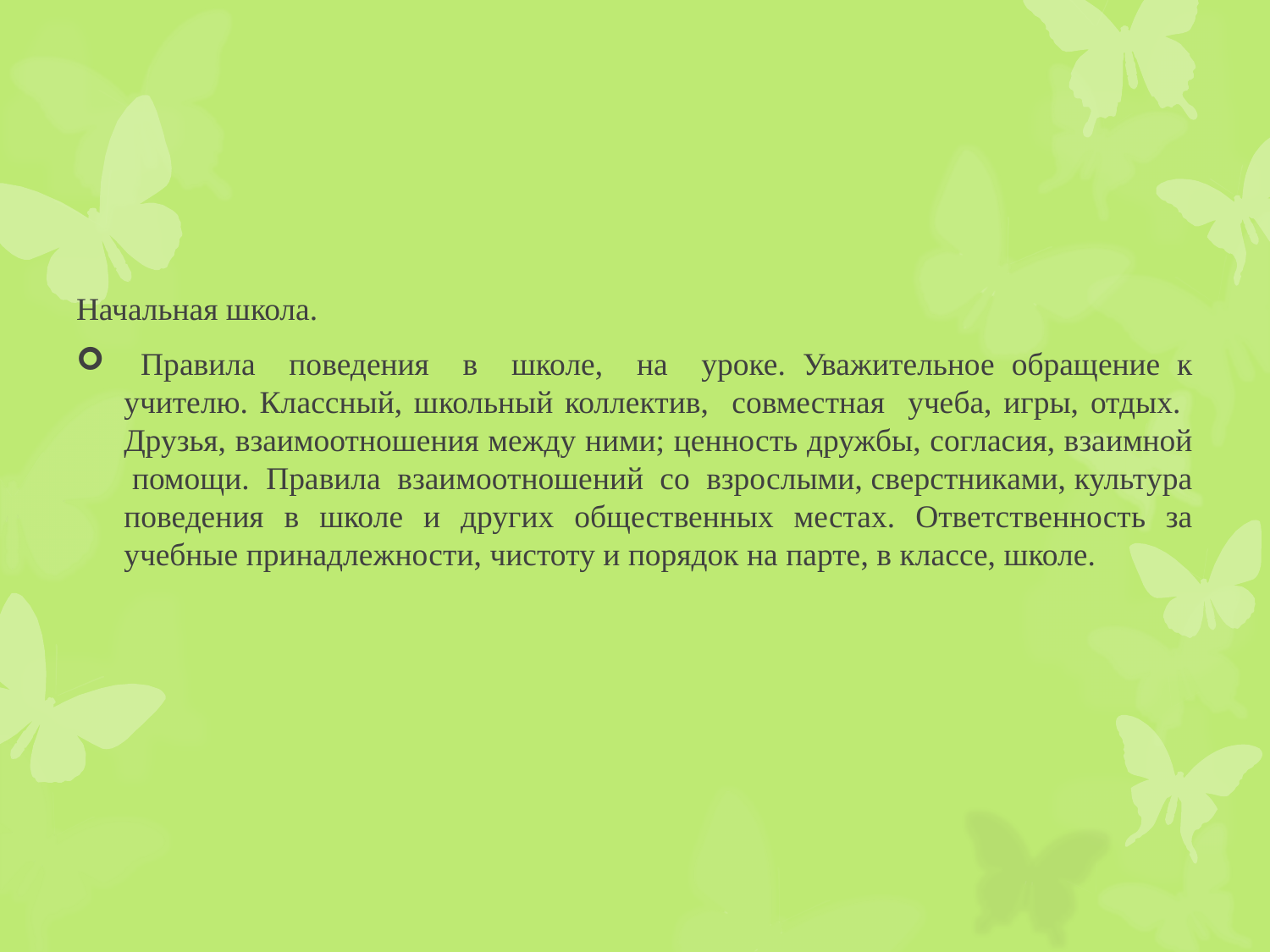

Начальная школа.
 Правила  поведения  в  школе,  на  уроке. Уважительное обращение к учителю. Классный, школьный коллектив,  совместная  учеба, игры, отдых.  Друзья, взаимоотношения между ними; ценность дружбы, согласия, взаимной  помощи.  Правила  взаимоотношений  со  взрослыми, сверстниками, культура поведения в школе и других общественных местах. Ответственность за учебные принадлежности, чистоту и порядок на парте, в классе, школе.